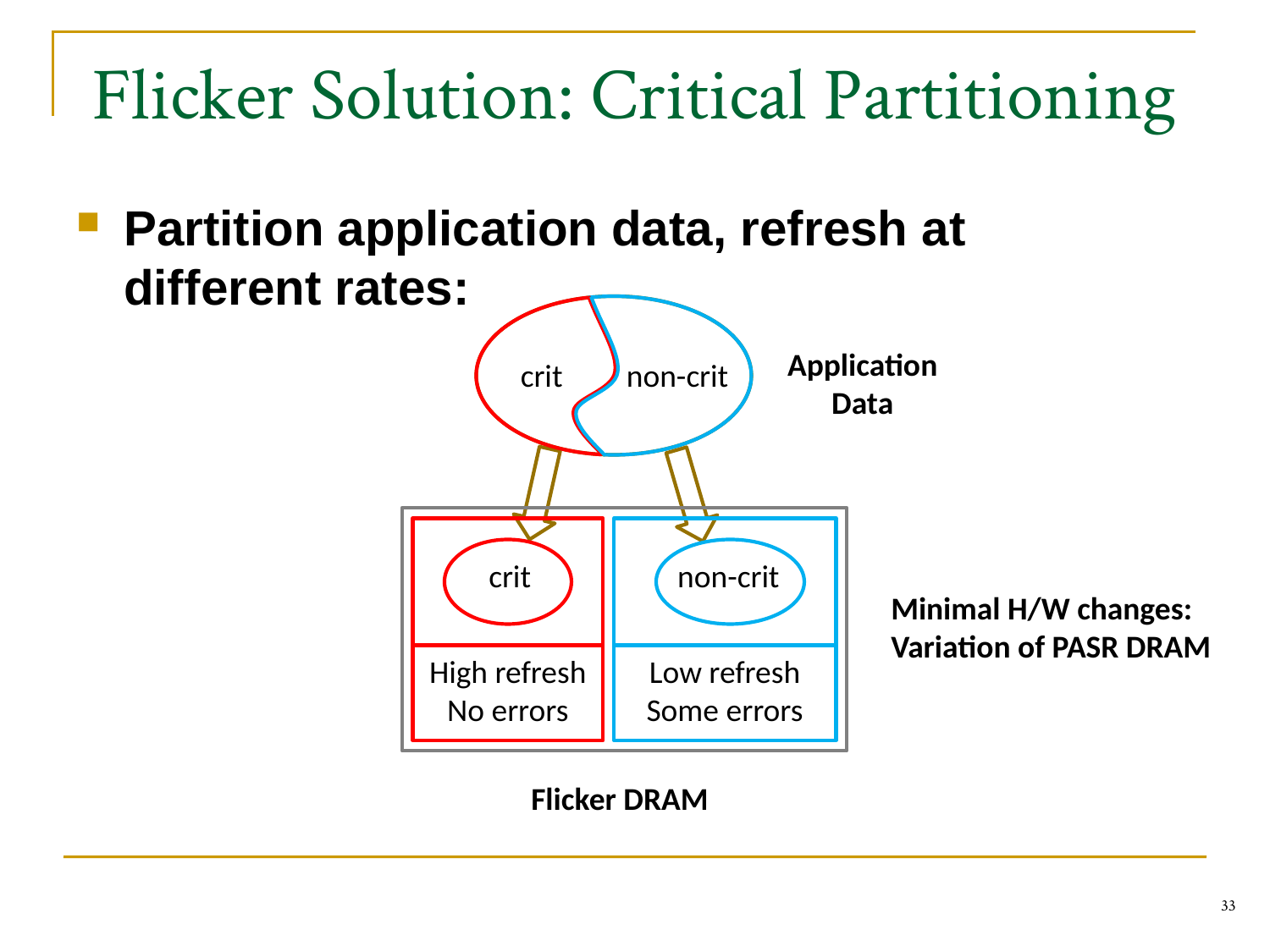

# Flicker Solution: Critical Partitioning
Partition application data, refresh at different rates:

Application Data
crit
non-crit

crit
non-crit
Minimal H/W changes: Variation of PASR DRAM

High refresh
No errors

Low refresh
Some errors
Flicker DRAM
33